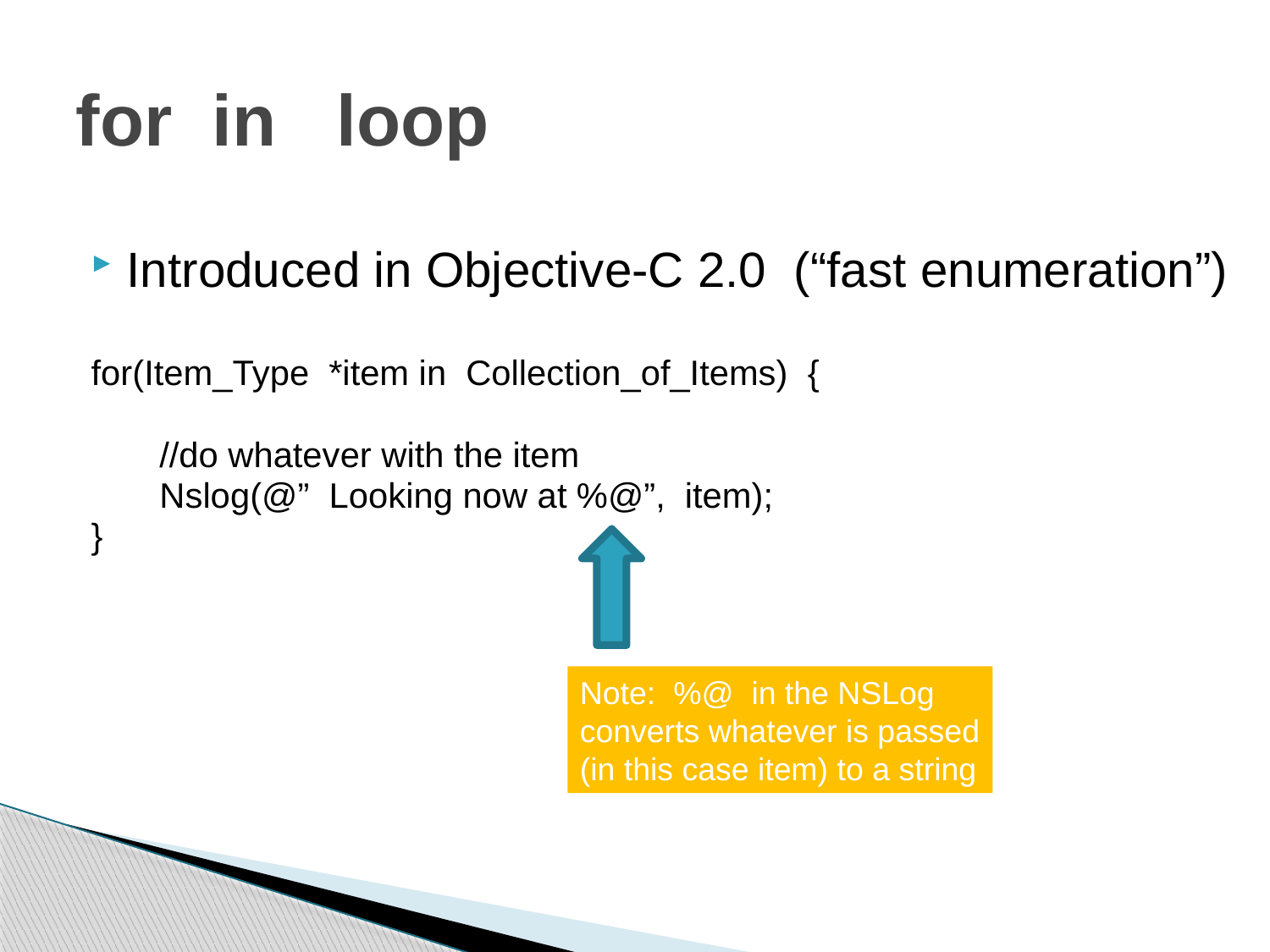

# for  in   loop
Introduced in Objective-C 2.0  (“fast enumeration”)

for(Item_Type  *item in  Collection_of_Items)  {

       //do whatever with the item
       Nslog(@”  Looking now at %@”,  item);
}

Note:  %@  in the NSLog
converts whatever is passed
(in this case item) to a string